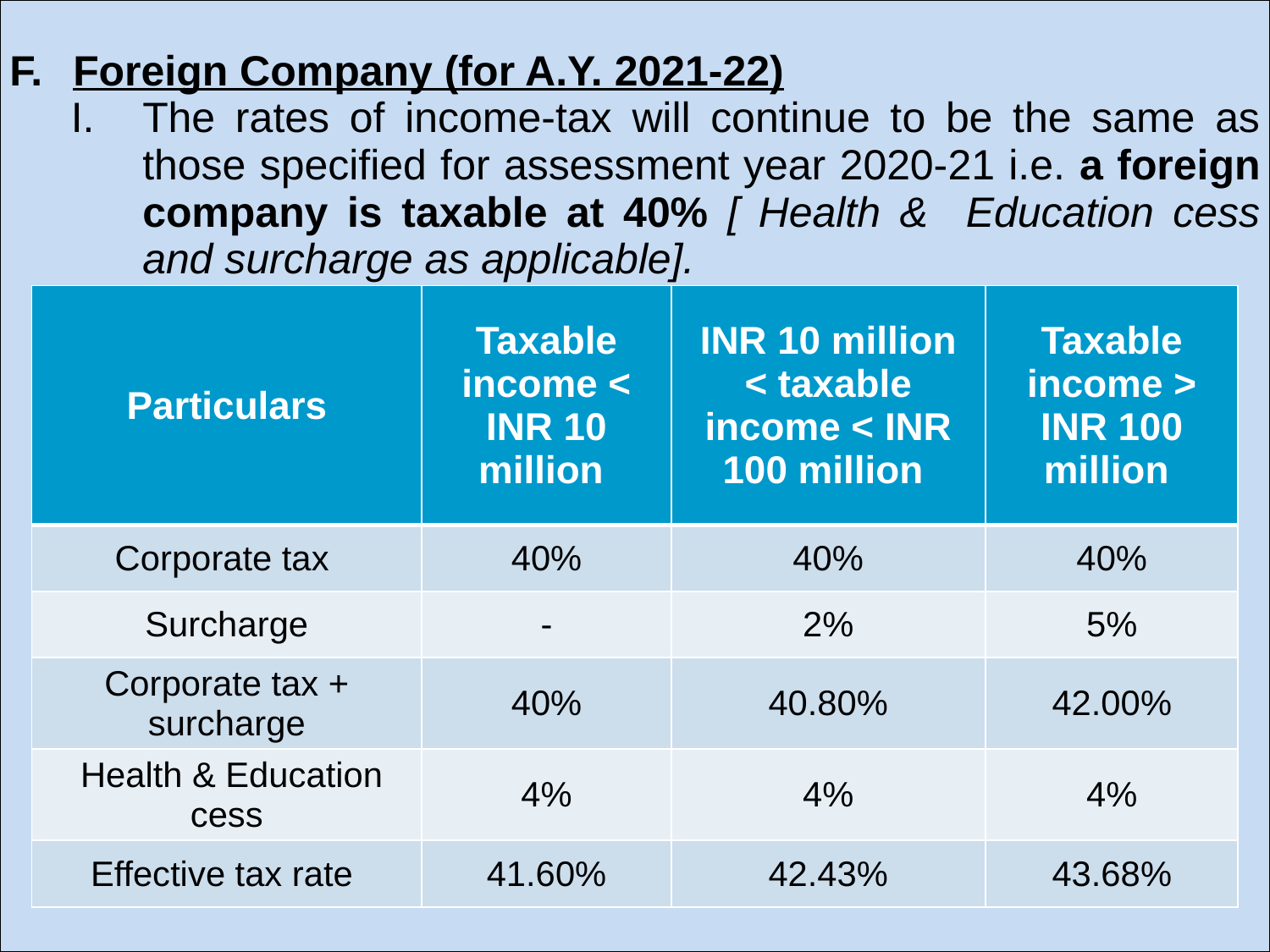

| Foreign Company (for A.Y. 2021-22) The rates of income-tax will continue to be the same as those specified for assessment year 2020-21 i.e. a foreign company is taxable at 40% [ Health & Education cess and surcharge as applicable]. |
| --- |
| Particulars | Taxable income < INR 10 million | INR 10 million < taxable income < INR 100 million | Taxable income > INR 100 million |
| --- | --- | --- | --- |
| Corporate tax | 40% | 40% | 40% |
| Surcharge | - | 2% | 5% |
| Corporate tax + surcharge | 40% | 40.80% | 42.00% |
| Health & Education cess | 4% | 4% | 4% |
| Effective tax rate | 41.60% | 42.43% | 43.68% |
27